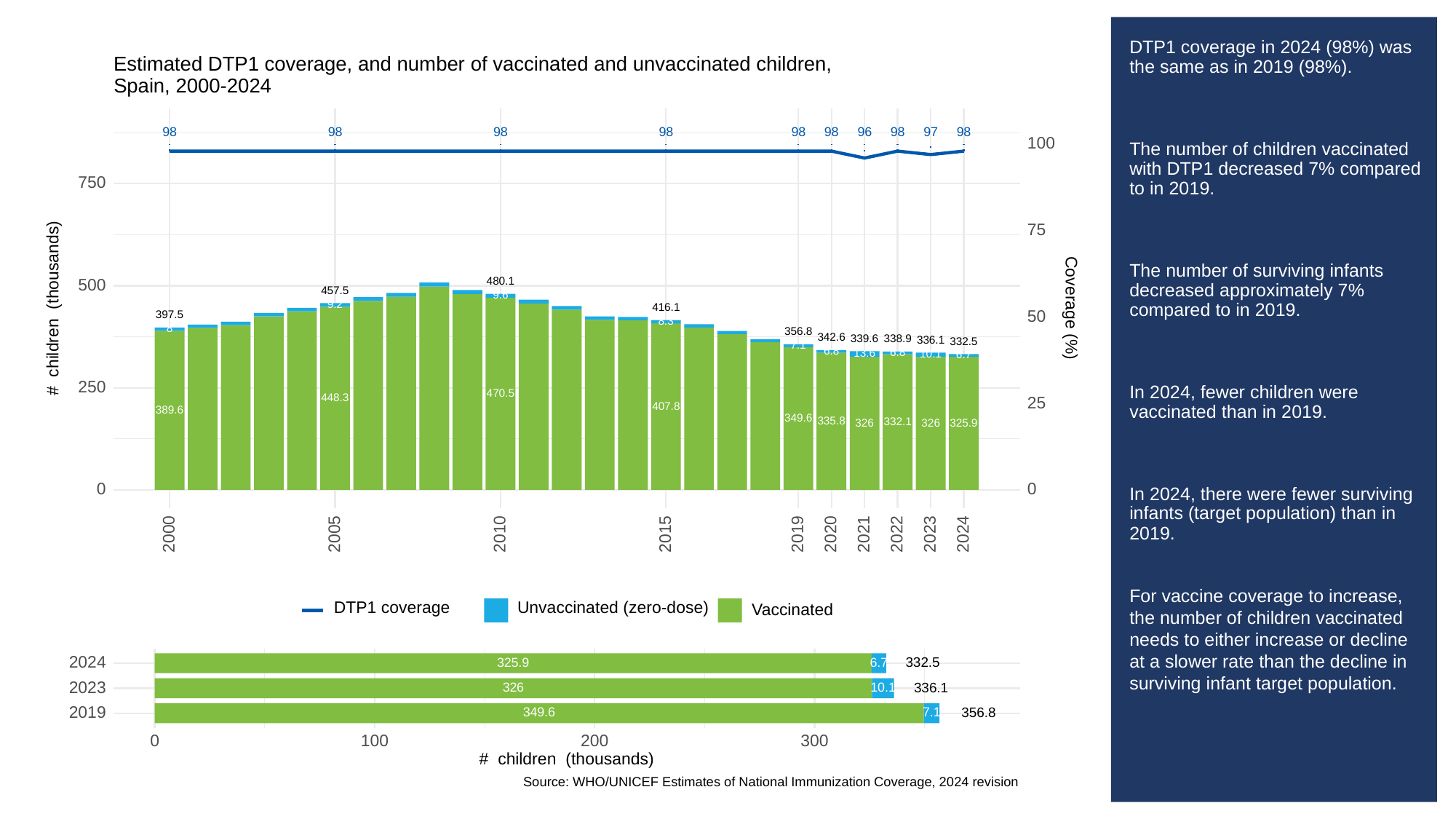

# DTP1 coverage in 2024 (98%) was the same as in 2019 (98%).

The number of children vaccinated with DTP1 decreased 7% compared to in 2019.

The number of surviving infants decreased approximately 7% compared to in 2019.

In 2024, fewer children were vaccinated than in 2019.

In 2024, there were fewer surviving infants (target population) than in 2019.

For vaccine coverage to increase, the number of children vaccinated needs to either increase or decline at a slower rate than the decline in surviving infant target population.

Estimated DTP1 coverage, and number of vaccinated and unvaccinated children,
Spain, 2000-2024

98
98
98
98
98
98
96
98
97
98

100

750

75

480.1
500

457.5

9.6

#  children  (thousands)
Coverage (%)
9.2

416.1

50
397.5

8.3

8

356.8

342.6

339.6
338.9
336.1

332.5

7.1

6.8
6.8
13.6

10.1

6.7

250

470.5
448.3
25
407.8
389.6
349.6
335.8
332.1
326
326
325.9

0
0

2023
2000
2005
2010
2015
2019
2020
2021
2022
2024

Unvaccinated (zero-dose)
DTP1 coverage
Vaccinated

2024
332.5
325.9
6.7

2023
336.1
326
10.1

2019
356.8
349.6
7.1

300
0
100
200
#  children  (thousands)
Source: WHO/UNICEF Estimates of National Immunization Coverage, 2024 revision